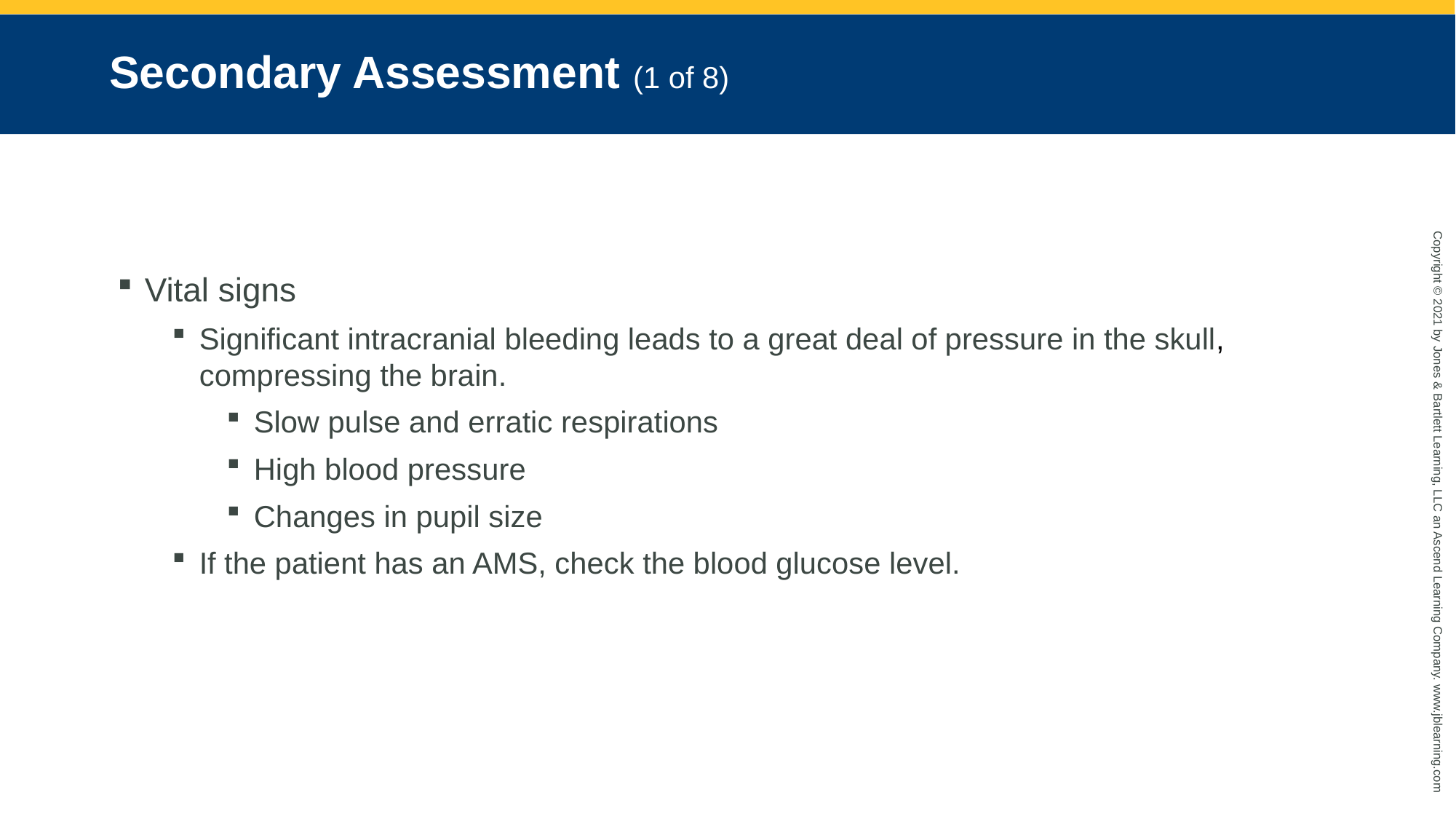

# Secondary Assessment (1 of 8)
Vital signs
Significant intracranial bleeding leads to a great deal of pressure in the skull, compressing the brain.
Slow pulse and erratic respirations
High blood pressure
Changes in pupil size
If the patient has an AMS, check the blood glucose level.